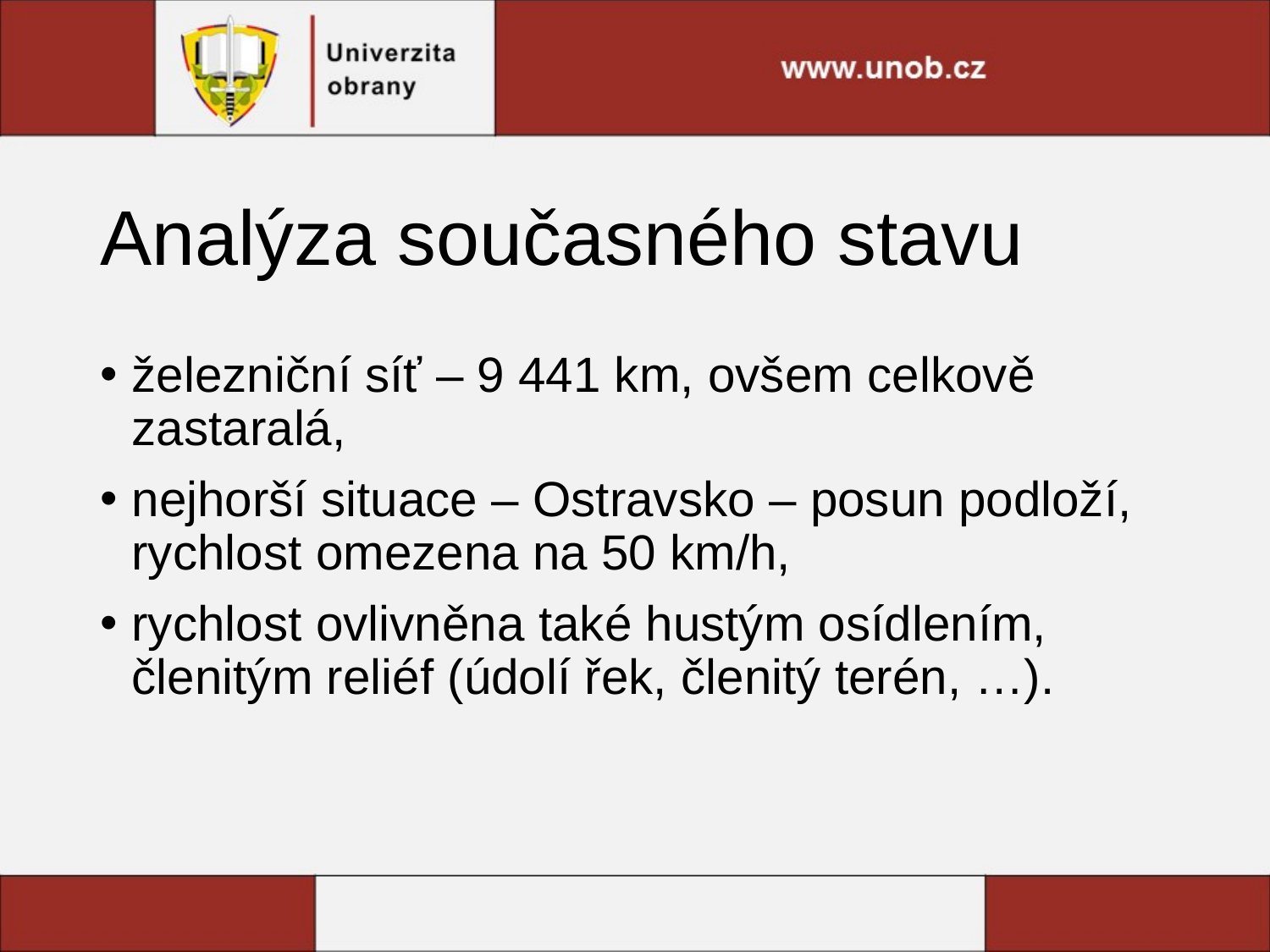

# Analýza současného stavu
železniční síť – 9 441 km, ovšem celkově zastaralá,
nejhorší situace – Ostravsko – posun podloží, rychlost omezena na 50 km/h,
rychlost ovlivněna také hustým osídlením, členitým reliéf (údolí řek, členitý terén, …).